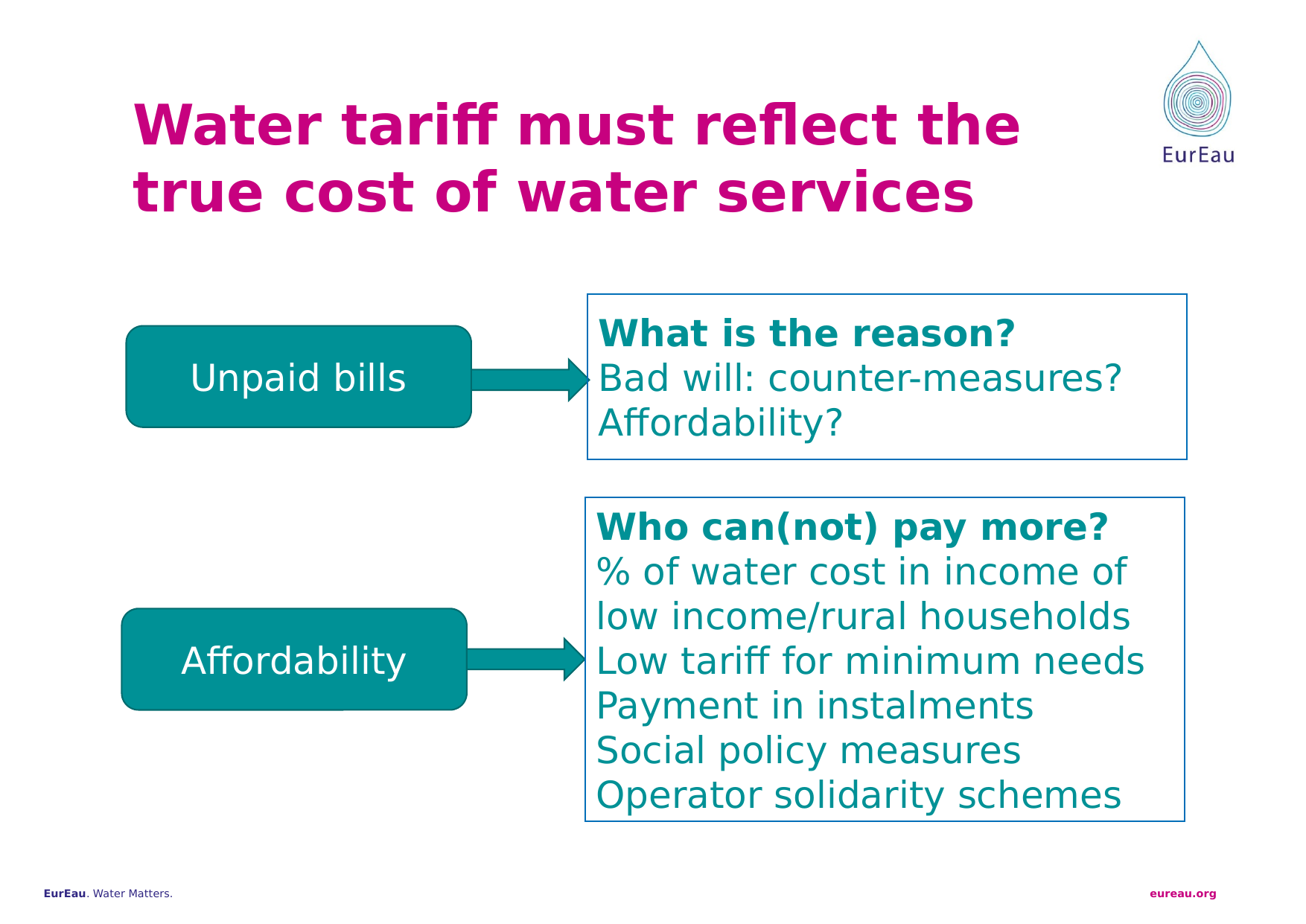

Water tariff must reflect the true cost of water services
What is the reason?
Bad will: counter-measures?
Affordability?
Unpaid bills

Who can(not) pay more?
% of water cost in income of low income/rural households
Low tariff for minimum needs
Payment in instalments
Social policy measures
Operator solidarity schemes
Affordability